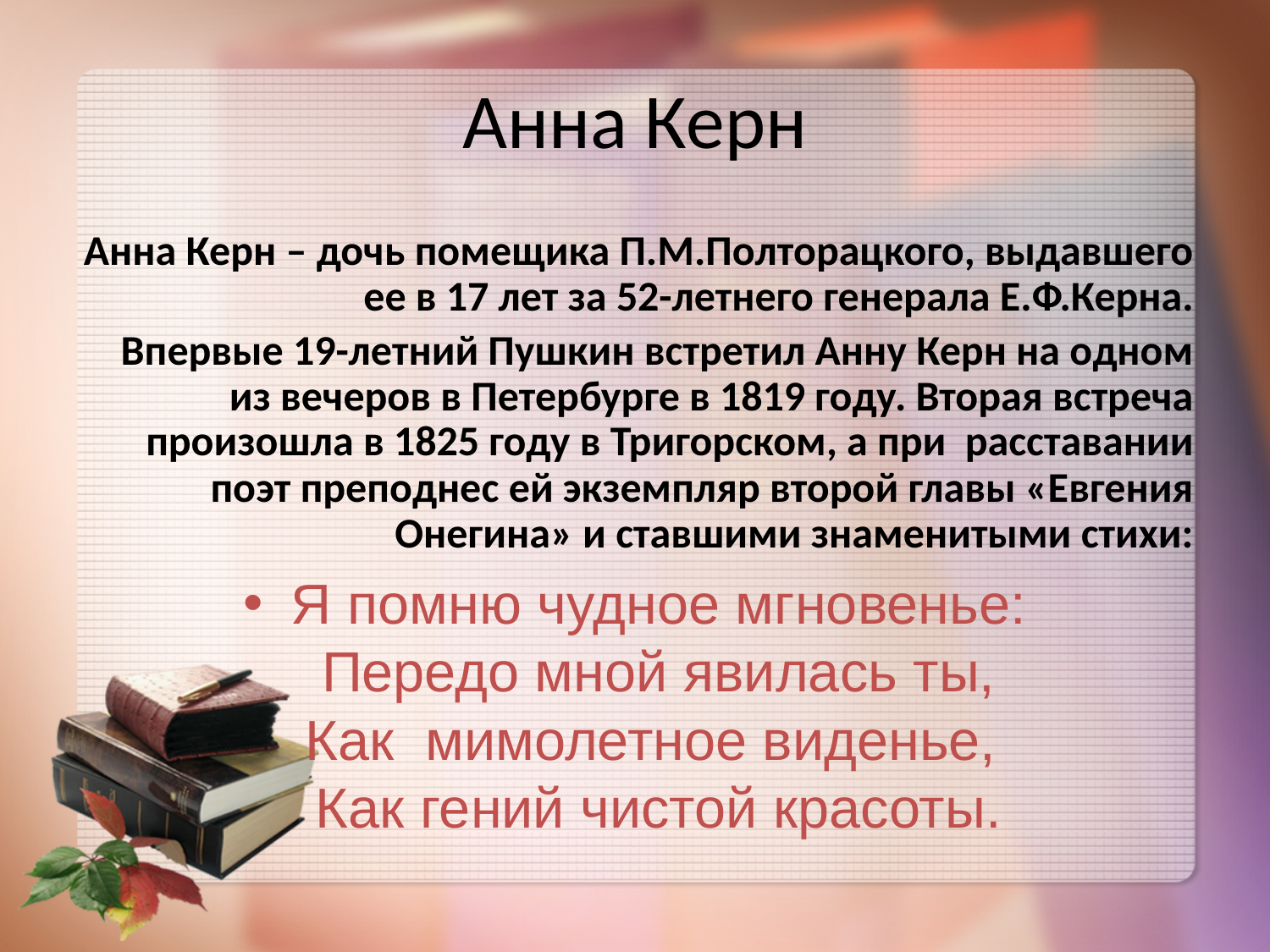

# Анна Керн
Анна Керн – дочь помещика П.М.Полторацкого, выдавшего ее в 17 лет за 52-летнего генерала Е.Ф.Керна.
  Впервые 19-летний Пушкин встретил Анну Керн на одном из вечеров в Петербурге в 1819 году. Вторая встреча произошла в 1825 году в Тригорском, а при  расставании поэт преподнес ей экземпляр второй главы «Евгения Онегина» и ставшими знаменитыми стихи:
Я помню чудное мгновенье:
Передо мной явилась ты,
Как  мимолетное виденье,
Как гений чистой красоты.